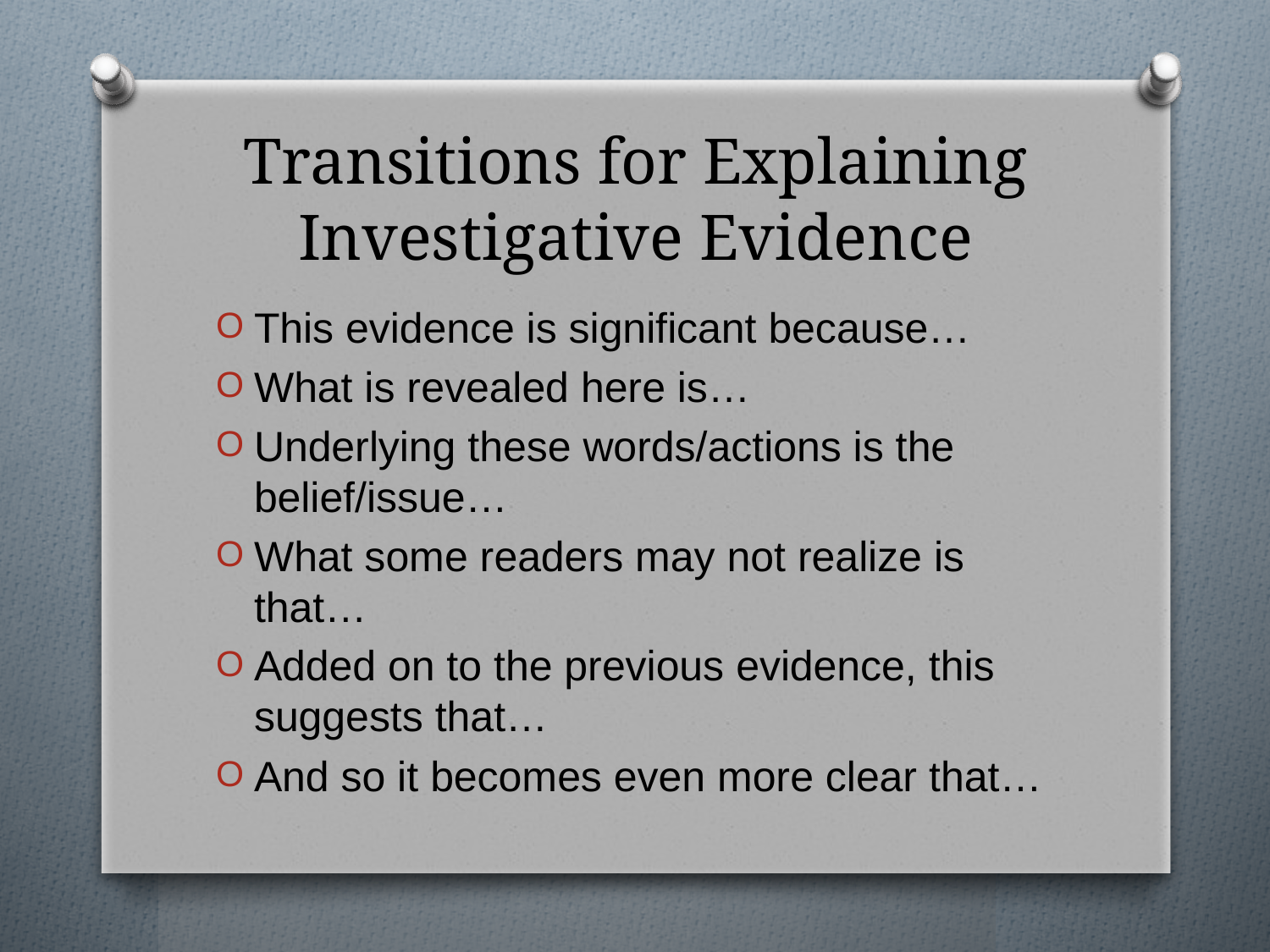

# Transitions for Explaining Investigative Evidence
This evidence is significant because…
What is revealed here is…
Underlying these words/actions is the belief/issue…
What some readers may not realize is that…
Added on to the previous evidence, this suggests that…
And so it becomes even more clear that…